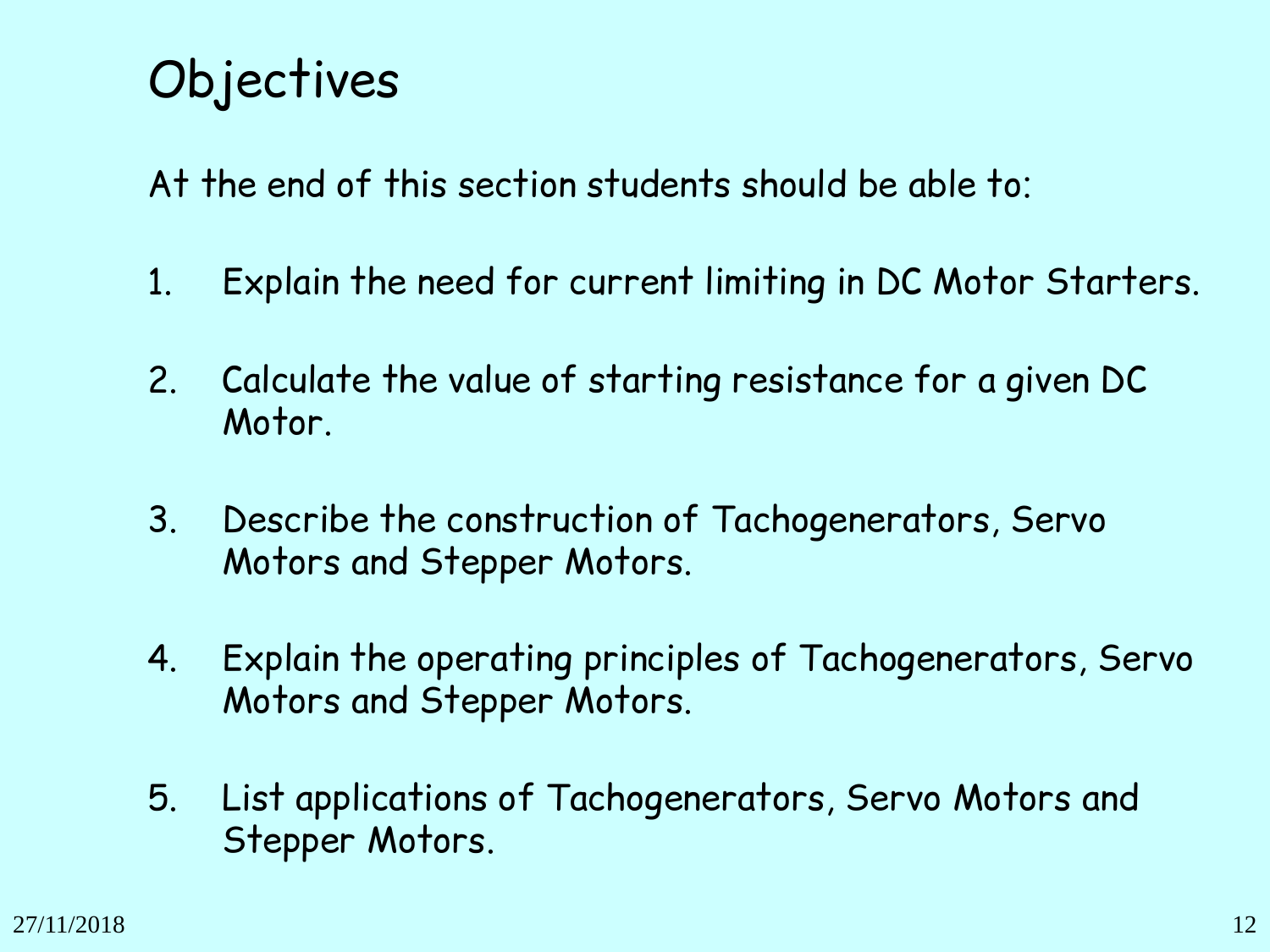

Objectives
At the end of this section students should be able to:
1.	Explain the need for current limiting in DC Motor Starters.
2.	Calculate the value of starting resistance for a given DC Motor.
3.	Describe the construction of Tachogenerators, Servo Motors and Stepper Motors.
4.	Explain the operating principles of Tachogenerators, Servo Motors and Stepper Motors.
5.	List applications of Tachogenerators, Servo Motors and Stepper Motors.
27/11/2018
12